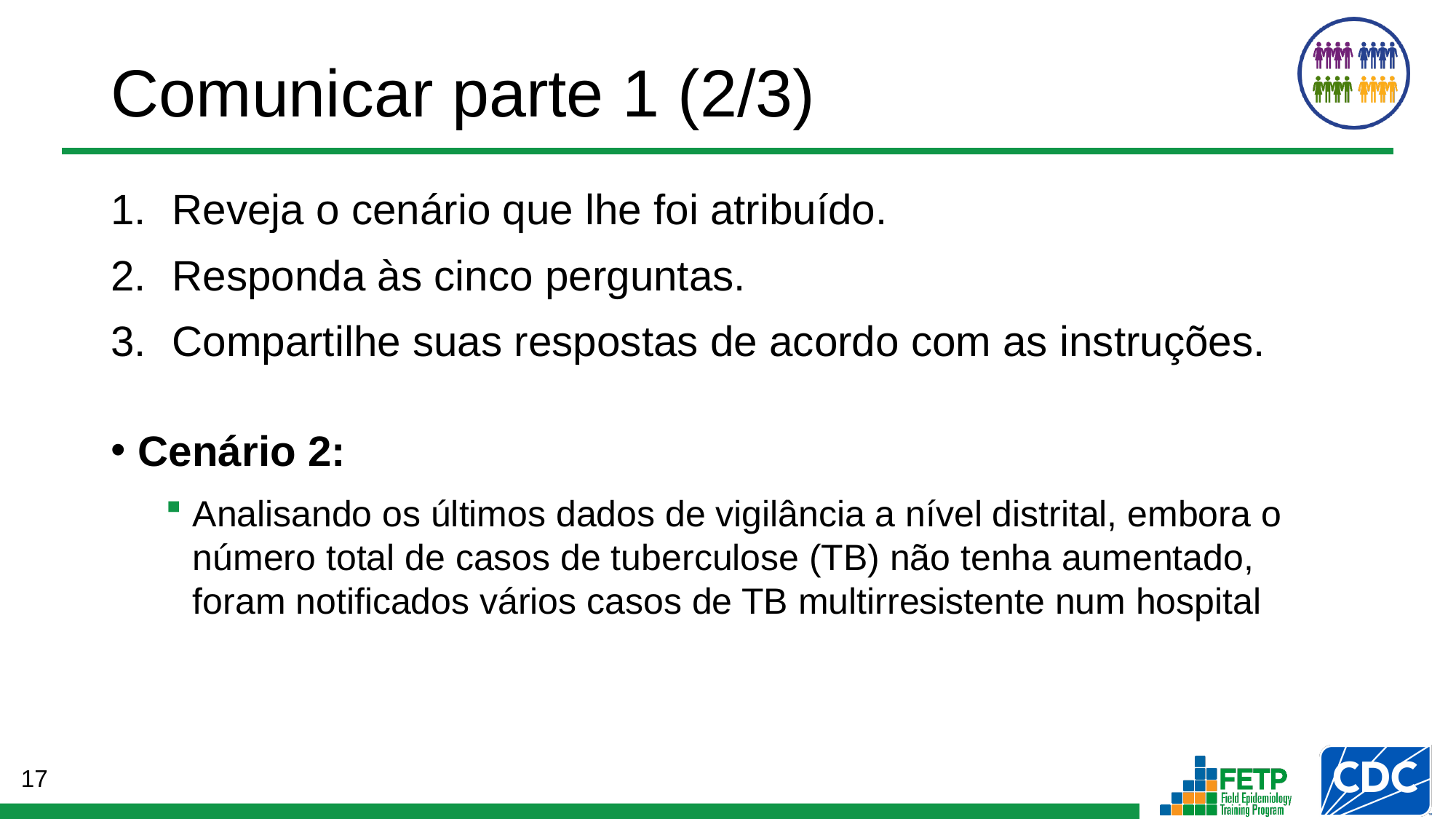

# Comunicar parte 1 (2/3)
Reveja o cenário que lhe foi atribuído.
Responda às cinco perguntas.
Compartilhe suas respostas de acordo com as instruções.

Cenário 2:
Analisando os últimos dados de vigilância a nível distrital, embora o número total de casos de tuberculose (TB) não tenha aumentado, foram notificados vários casos de TB multirresistente num hospital